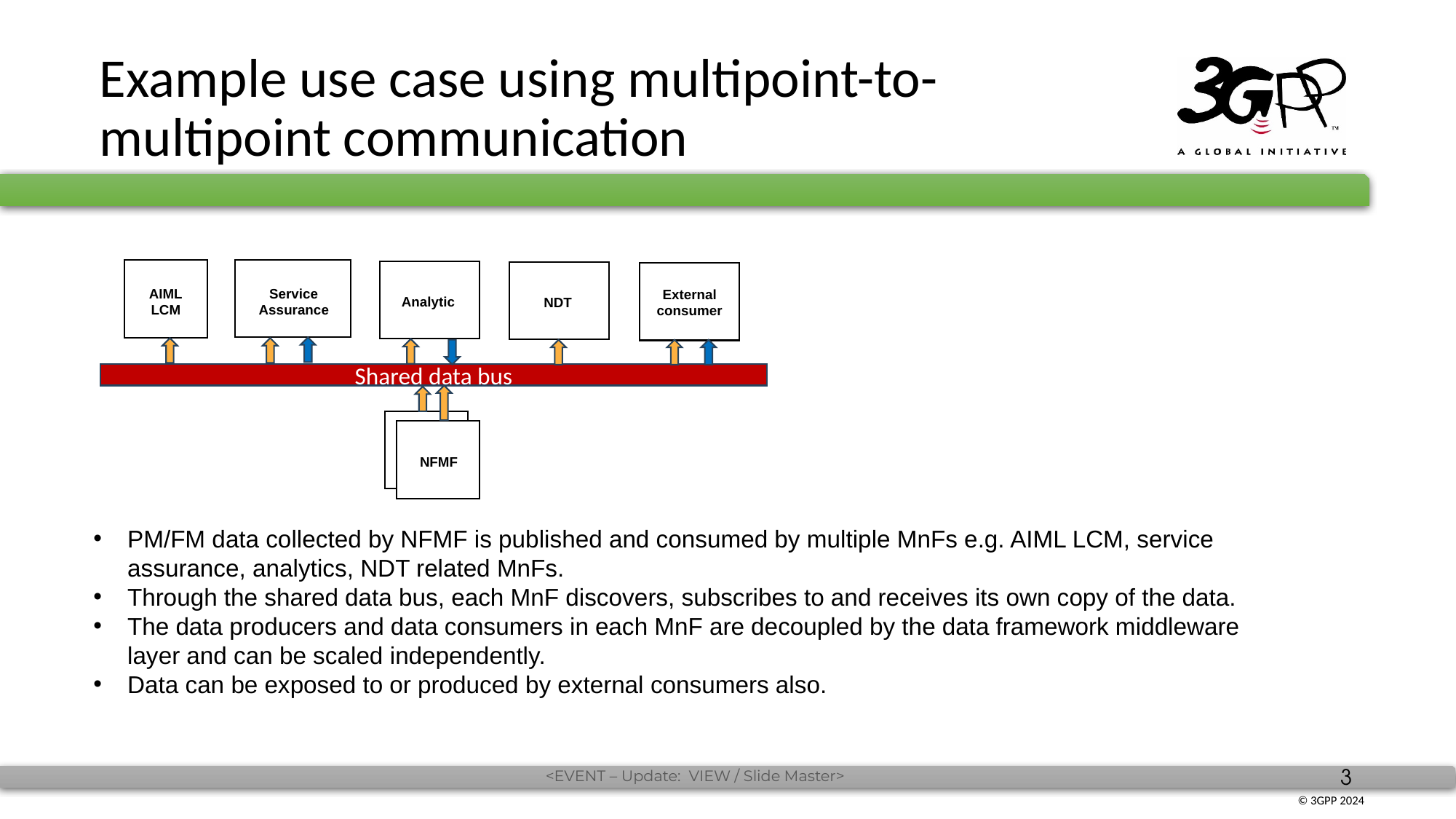

# Example use case using multipoint-to-multipoint communication

Service Assurance

AIML
LCM

Analytic

NDT

External consumer

Shared data bus

NFMF

NFMF

PM/FM data collected by NFMF is published and consumed by multiple MnFs e.g. AIML LCM, service assurance, analytics, NDT related MnFs.
Through the shared data bus, each MnF discovers, subscribes to and receives its own copy of the data.
The data producers and data consumers in each MnF are decoupled by the data framework middleware layer and can be scaled independently.
Data can be exposed to or produced by external consumers also.